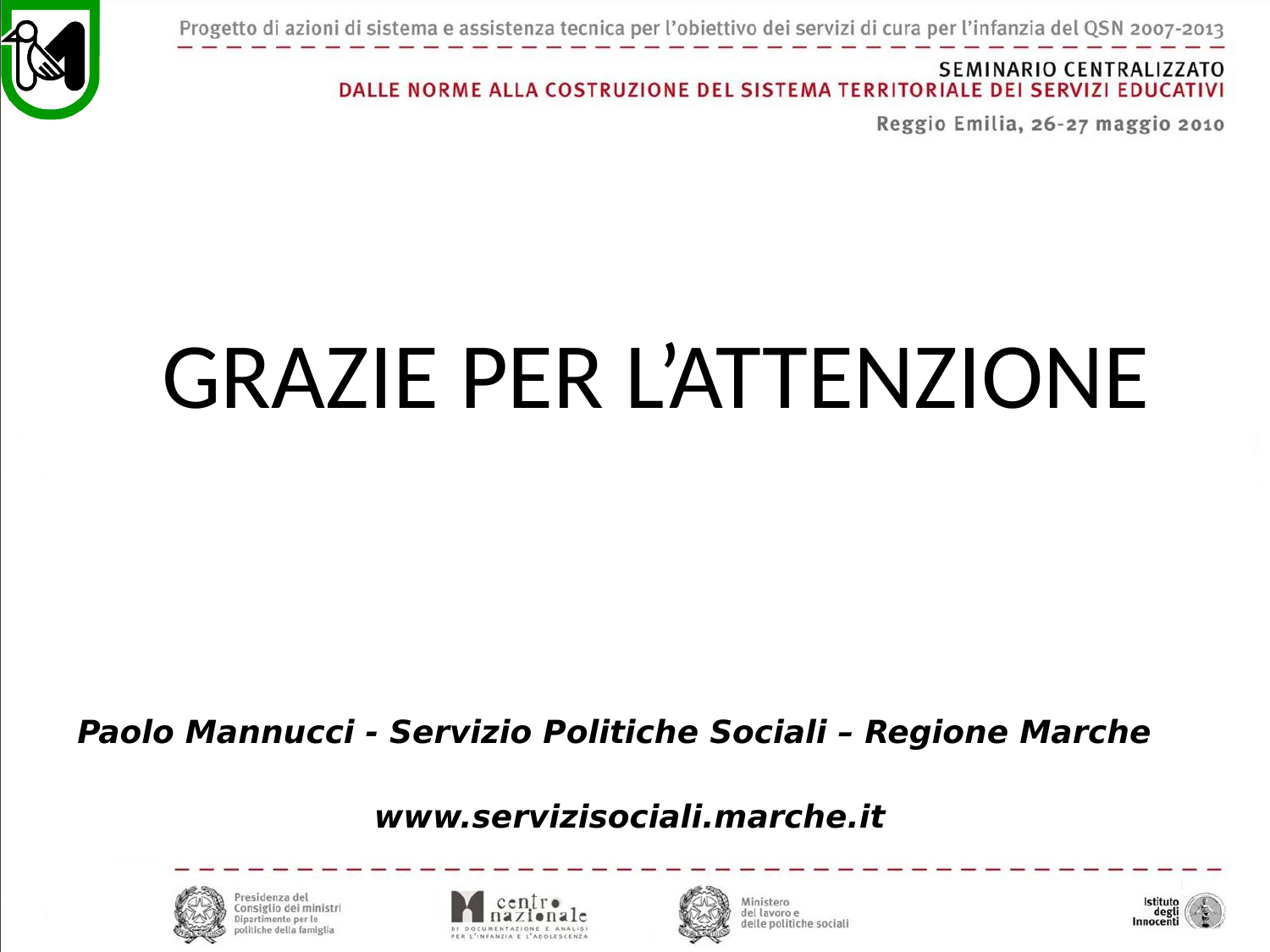

GRAZIE PER L’ATTENZIONE
Paolo Mannucci - Servizio Politiche Sociali – Regione Marche

www.servizisociali.marche.it